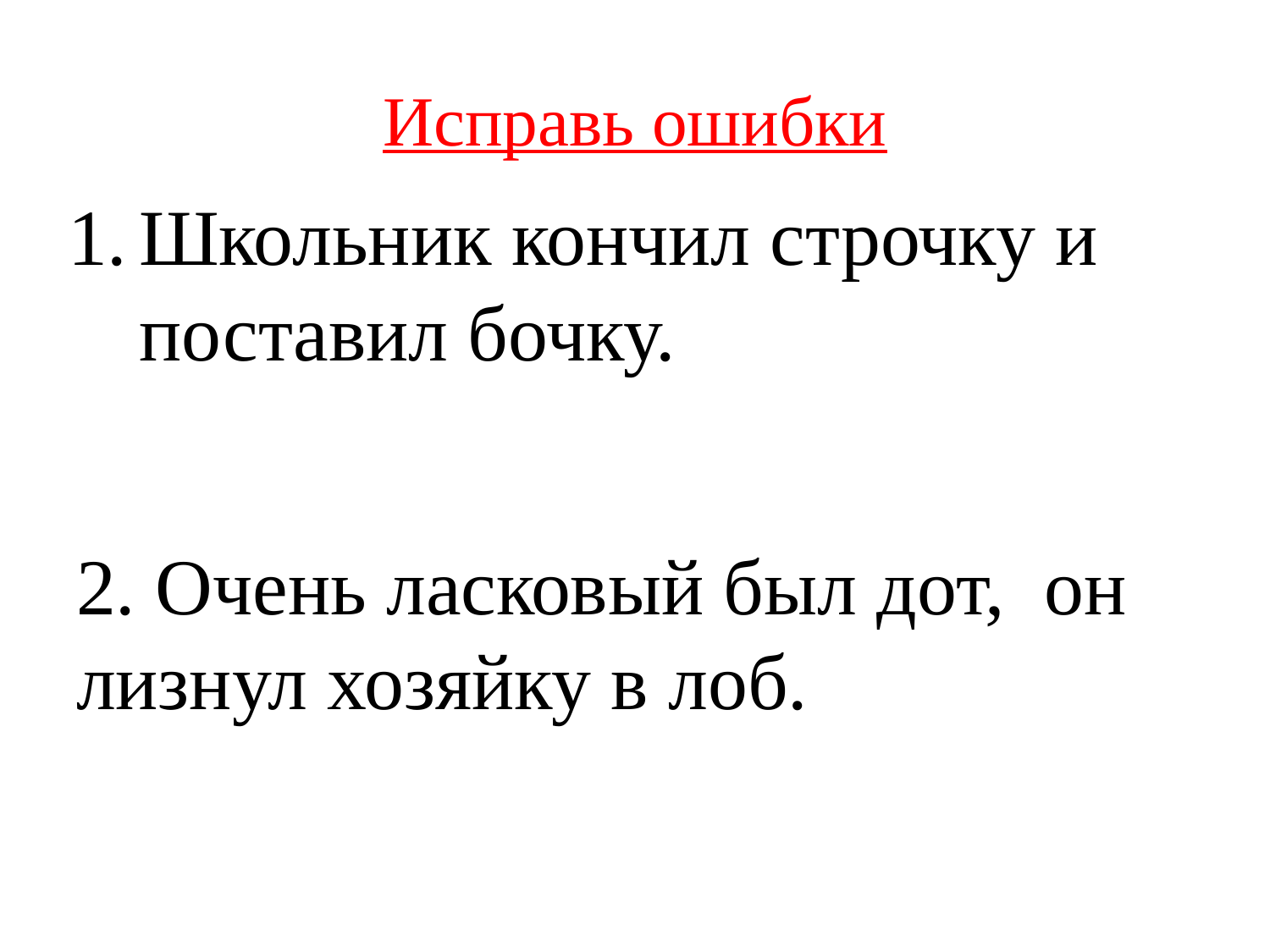

# Исправь ошибки
Школьник кончил строчку и поставил бочку.
2. Очень ласковый был дот,  он лизнул хозяйку в лоб.